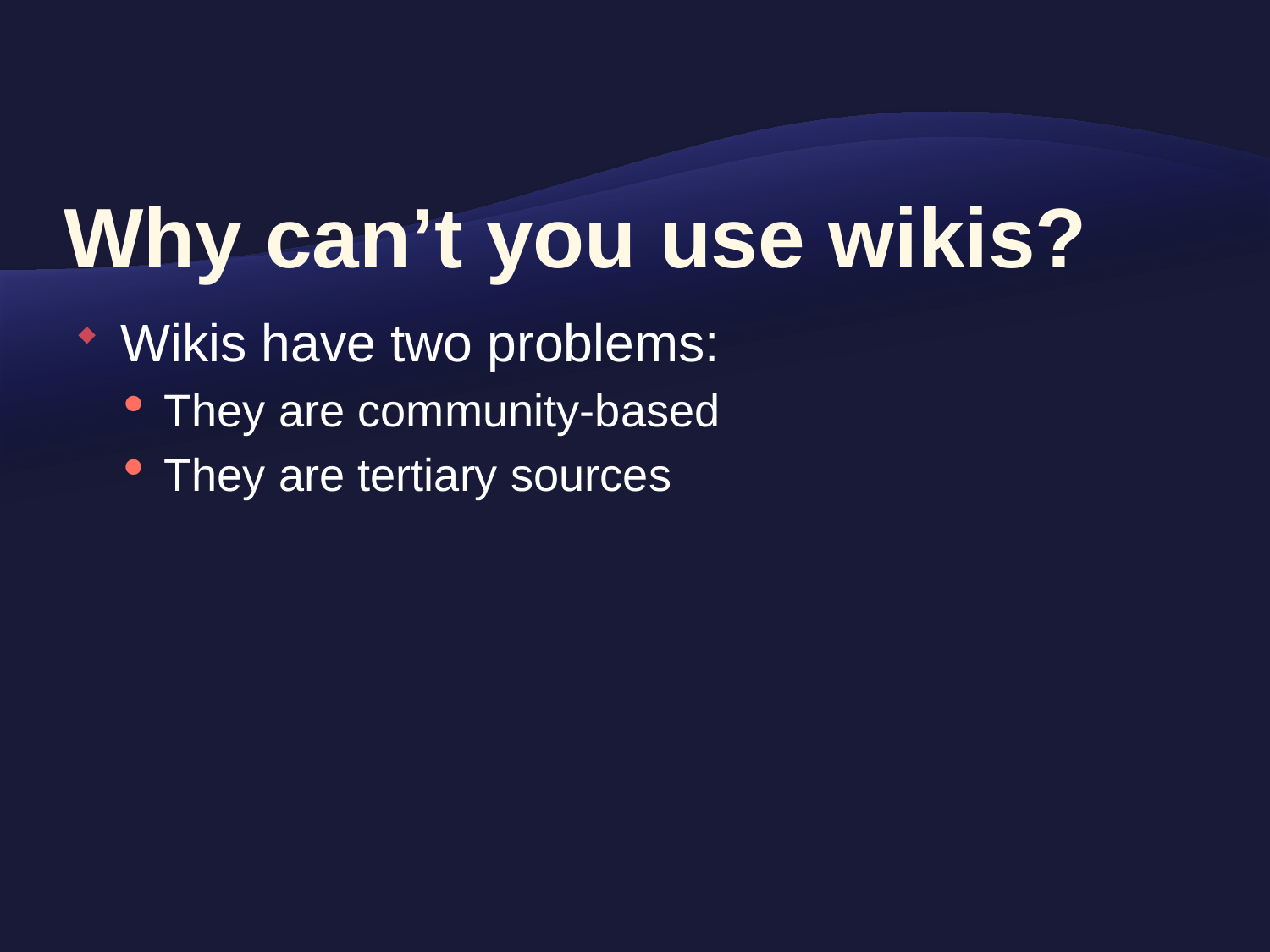

# Why can’t you use wikis?
Wikis have two problems:
They are community-based
They are tertiary sources